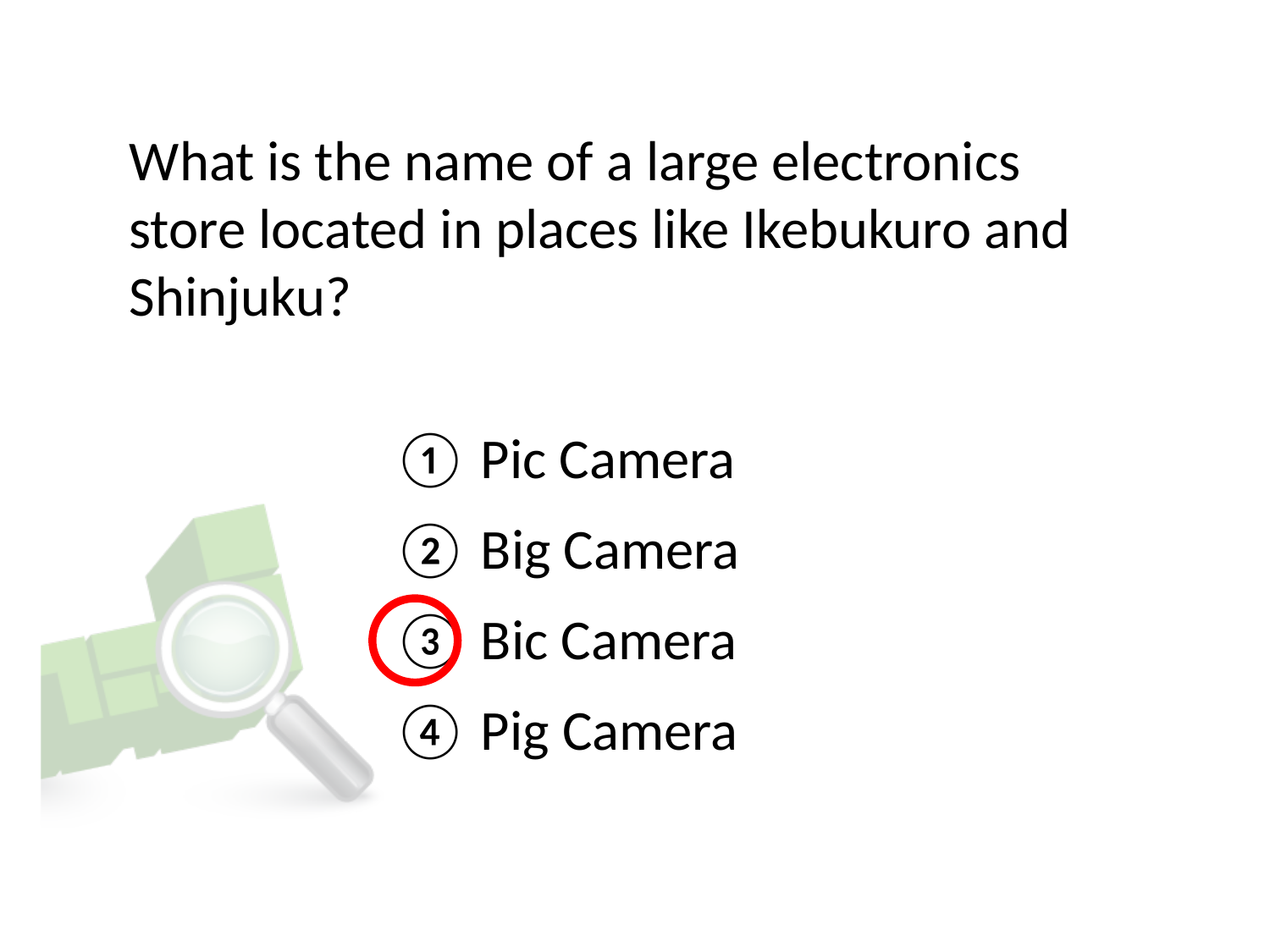

# What is the name of a large electronics store located in places like Ikebukuro and Shinjuku?
① Pic Camera
② Big Camera
③ Bic Camera
④ Pig Camera